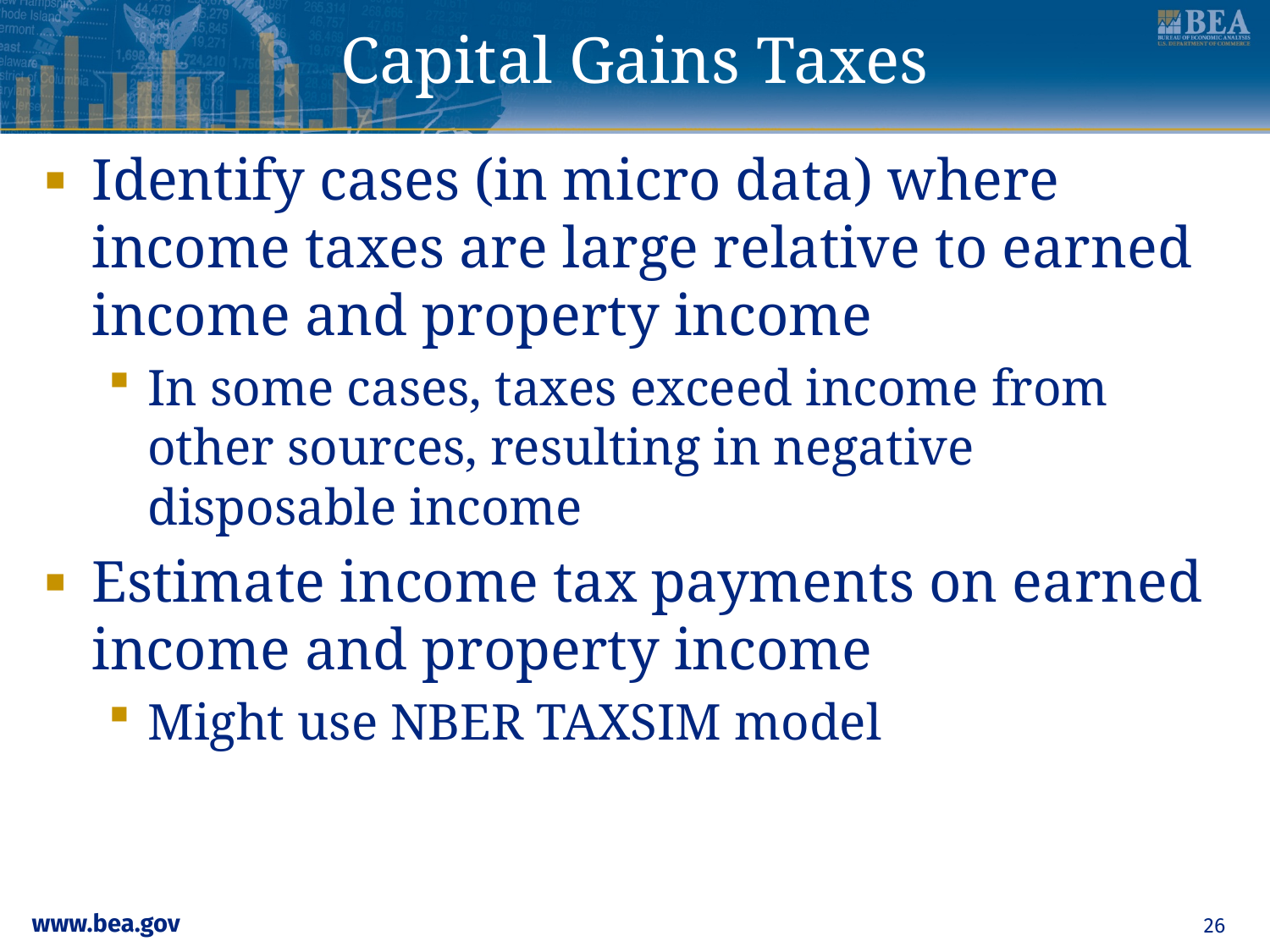

# Capital Gains Taxes
Identify cases (in micro data) where income taxes are large relative to earned income and property income
In some cases, taxes exceed income from other sources, resulting in negative disposable income
Estimate income tax payments on earned income and property income
Might use NBER TAXSIM model

26